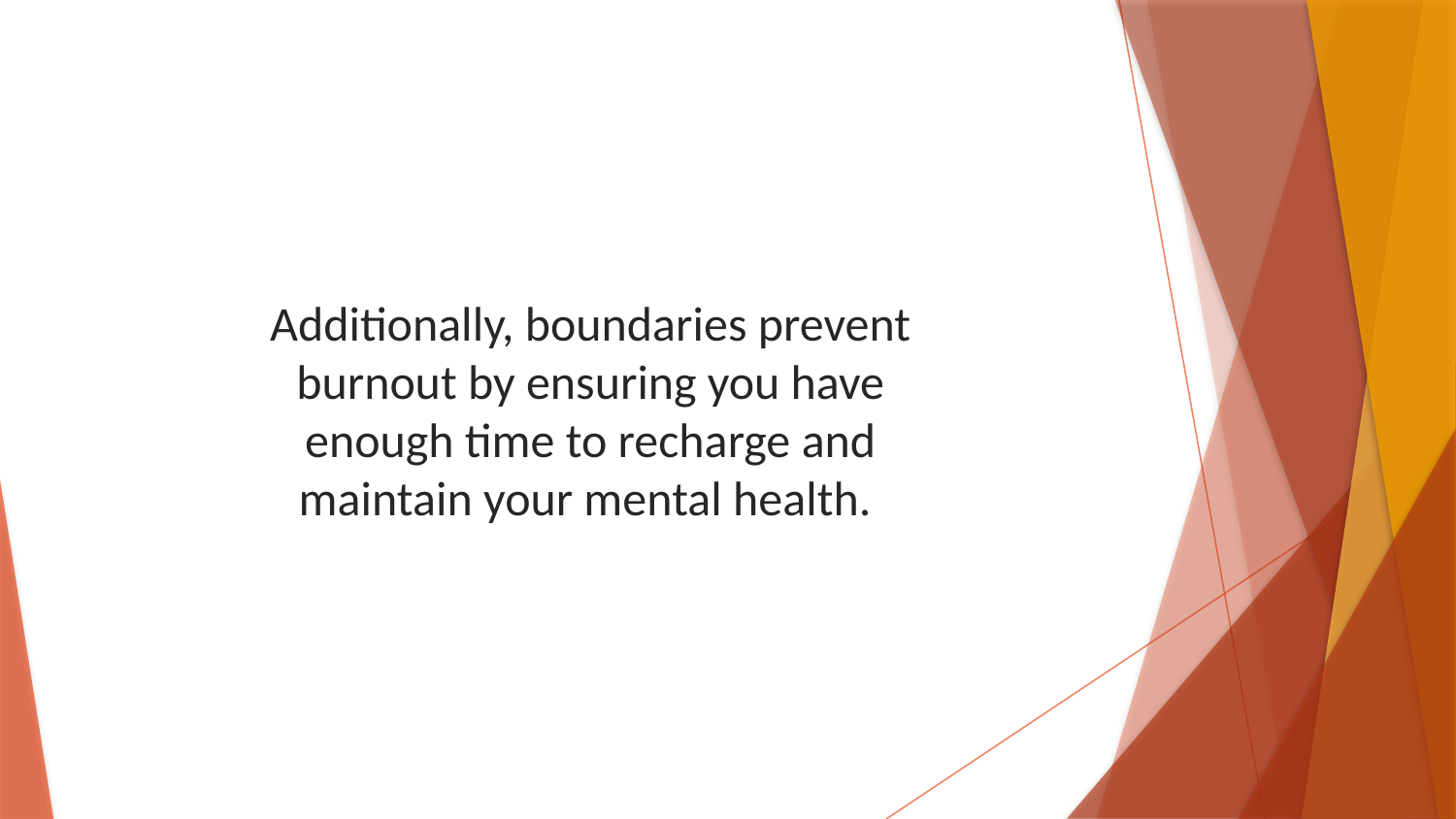

Additionally, boundaries prevent burnout by ensuring you have enough time to recharge and maintain your mental health.